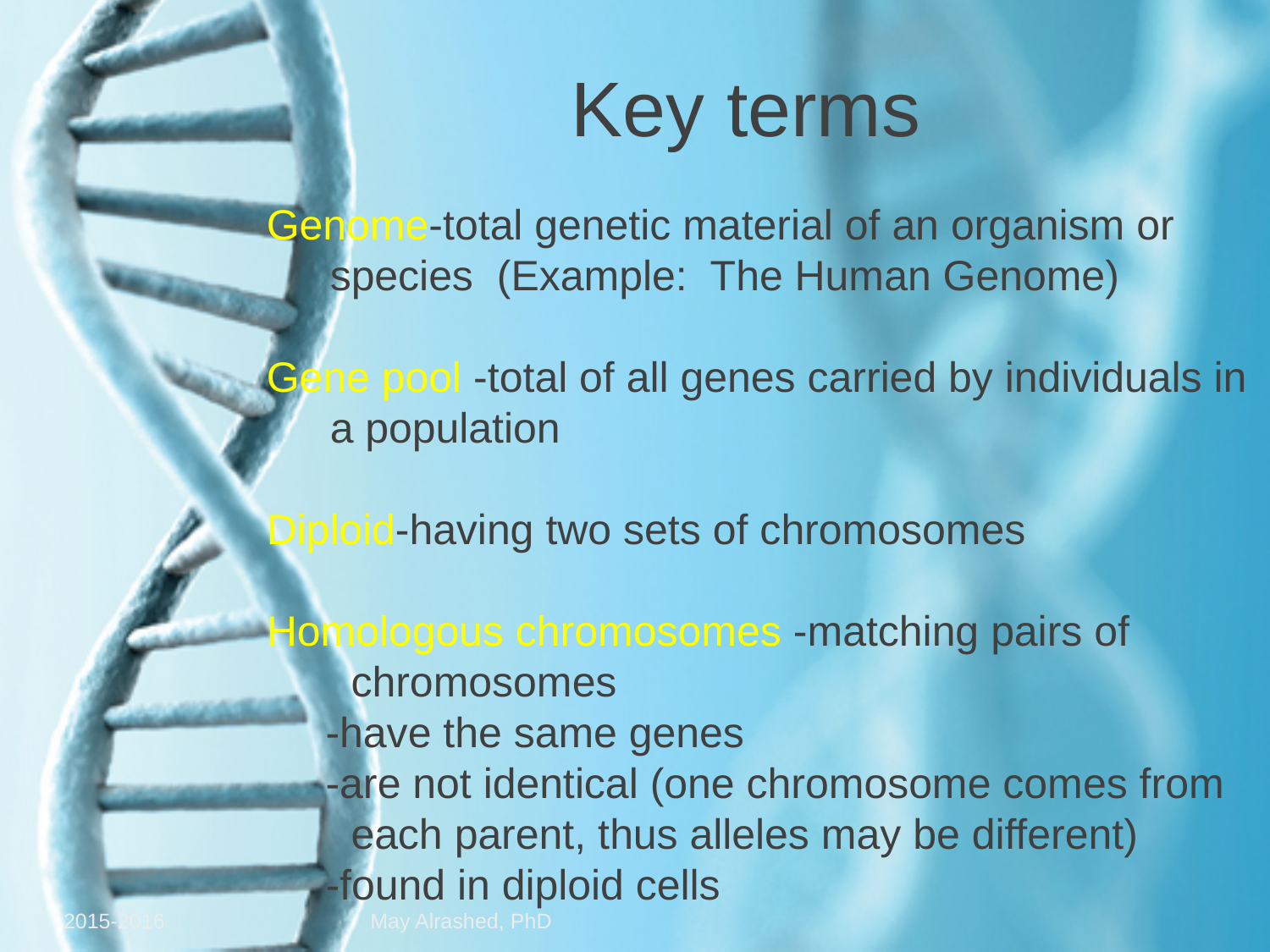

Key terms
Genome-total genetic material of an organism or species  (Example:  The Human Genome)

Gene pool -total of all genes carried by individuals in a population

Diploid-having two sets of chromosomes

Homologous chromosomes -matching pairs of chromosomes
     -have the same genes
     -are not identical (one chromosome comes from each parent, thus alleles may be different)
     -found in diploid cells

2015-2016
May Alrashed, PhD